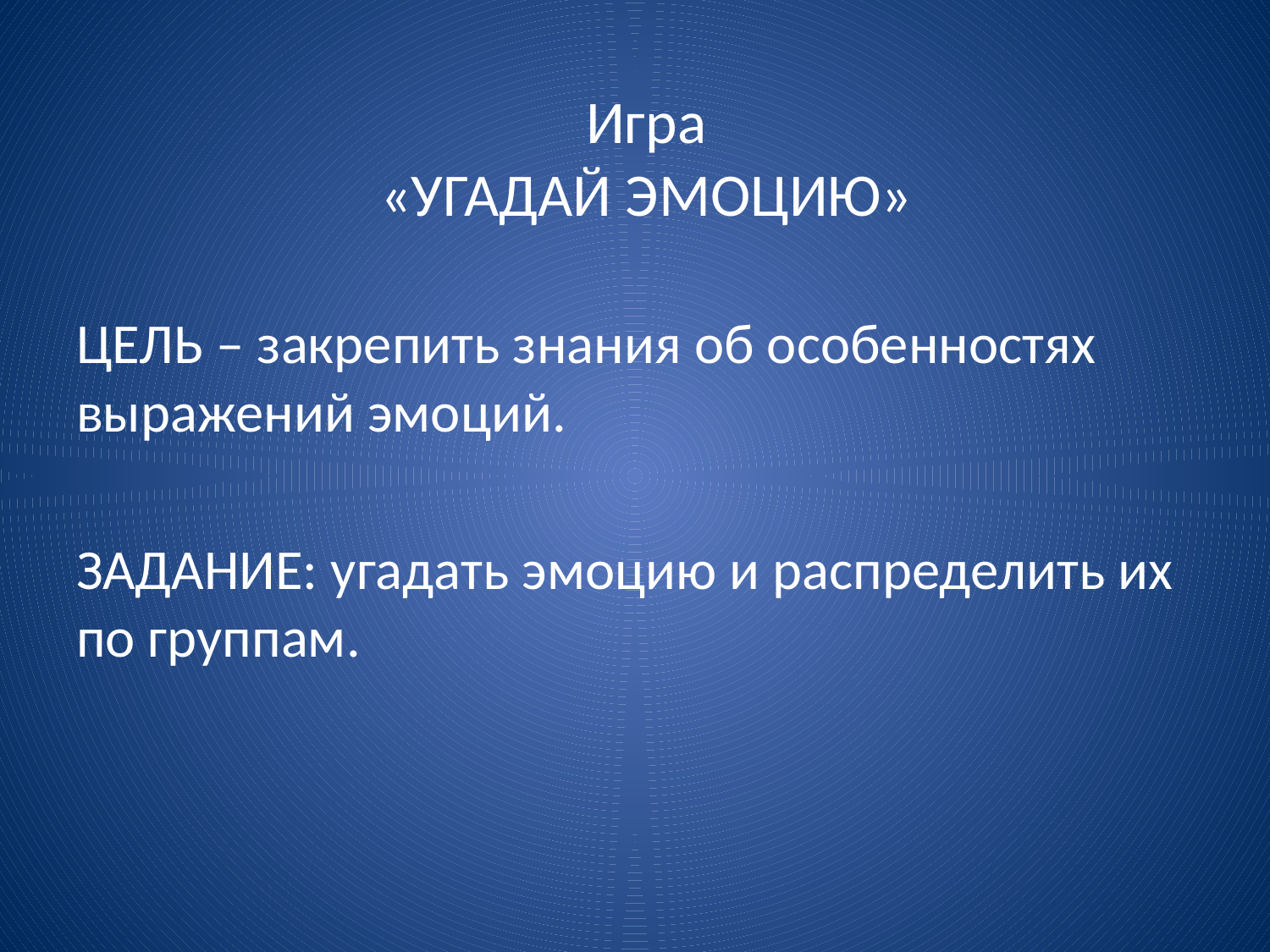

# Игра «УГАДАЙ ЭМОЦИЮ»

ЦЕЛЬ – закрепить знания об особенностях выражений эмоций.

ЗАДАНИЕ: угадать эмоцию и распределить их по группам.